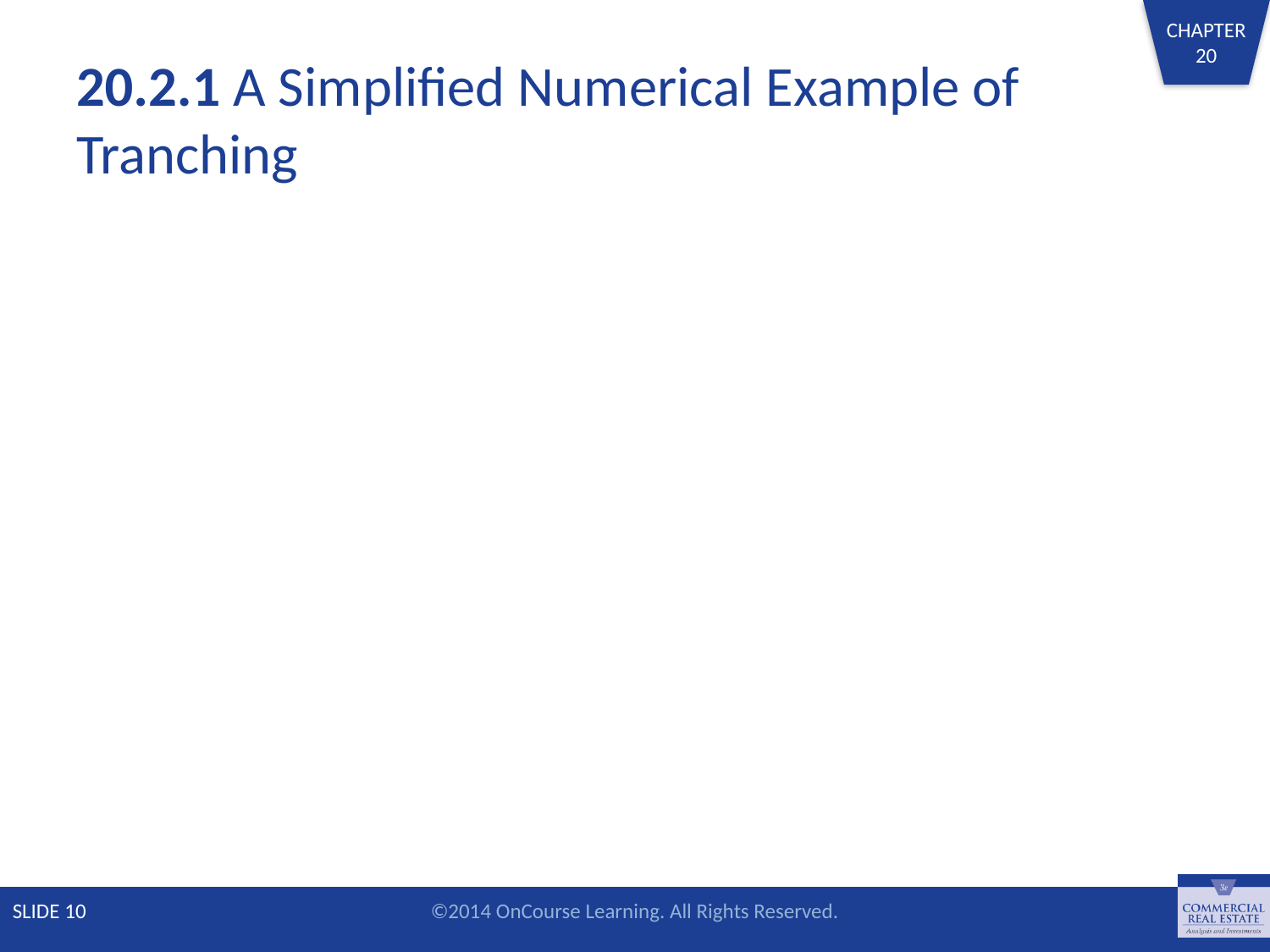

# 20.2.1 A Simplified Numerical Example of Tranching

SLIDE 10